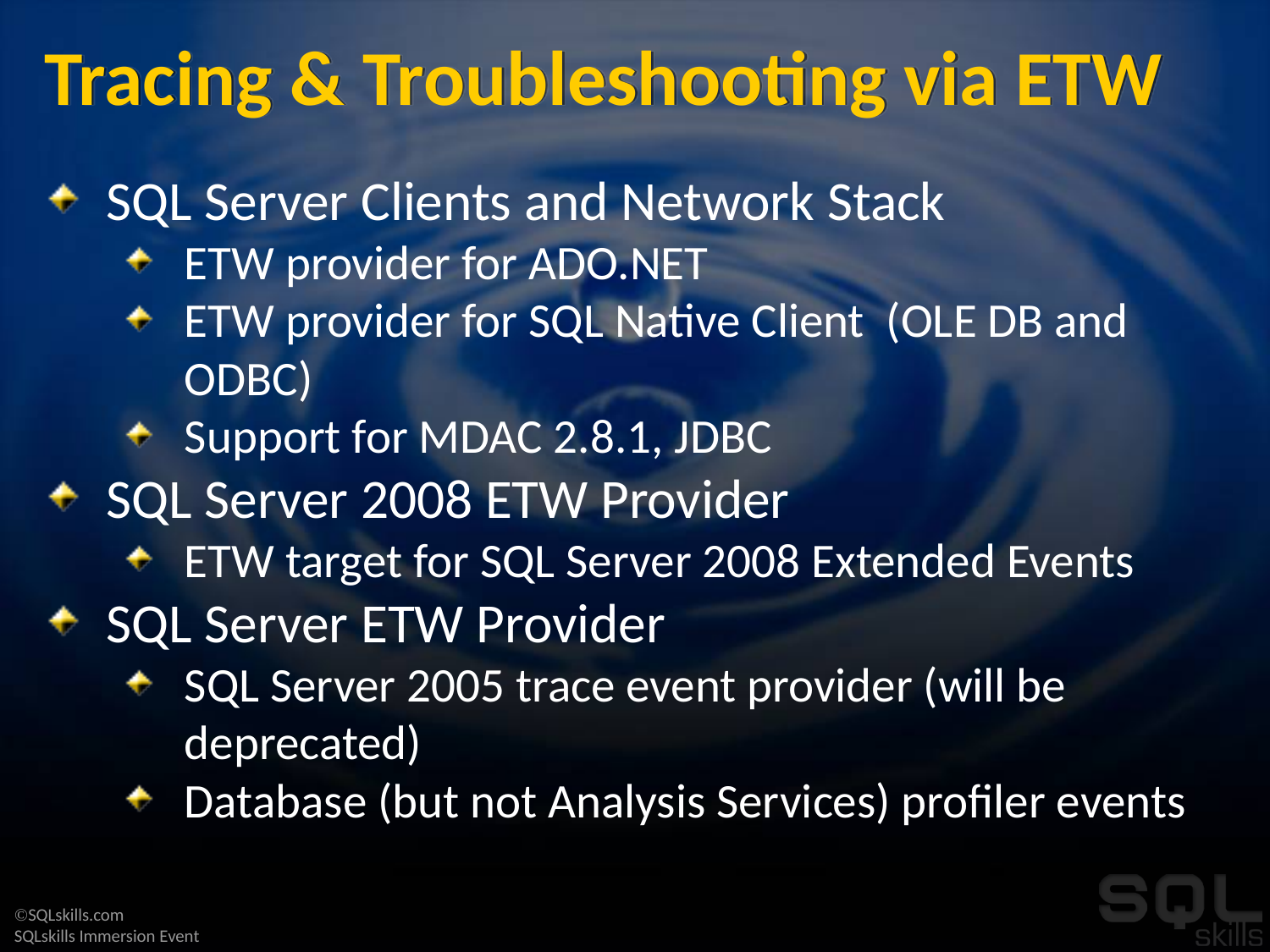

# Tracing & Troubleshooting via ETW
SQL Server Clients and Network Stack
ETW provider for ADO.NET
ETW provider for SQL Native Client  (OLE DB and ODBC)
Support for MDAC 2.8.1, JDBC
SQL Server 2008 ETW Provider
ETW target for SQL Server 2008 Extended Events
SQL Server ETW Provider
SQL Server 2005 trace event provider (will be deprecated)
Database (but not Analysis Services) profiler events